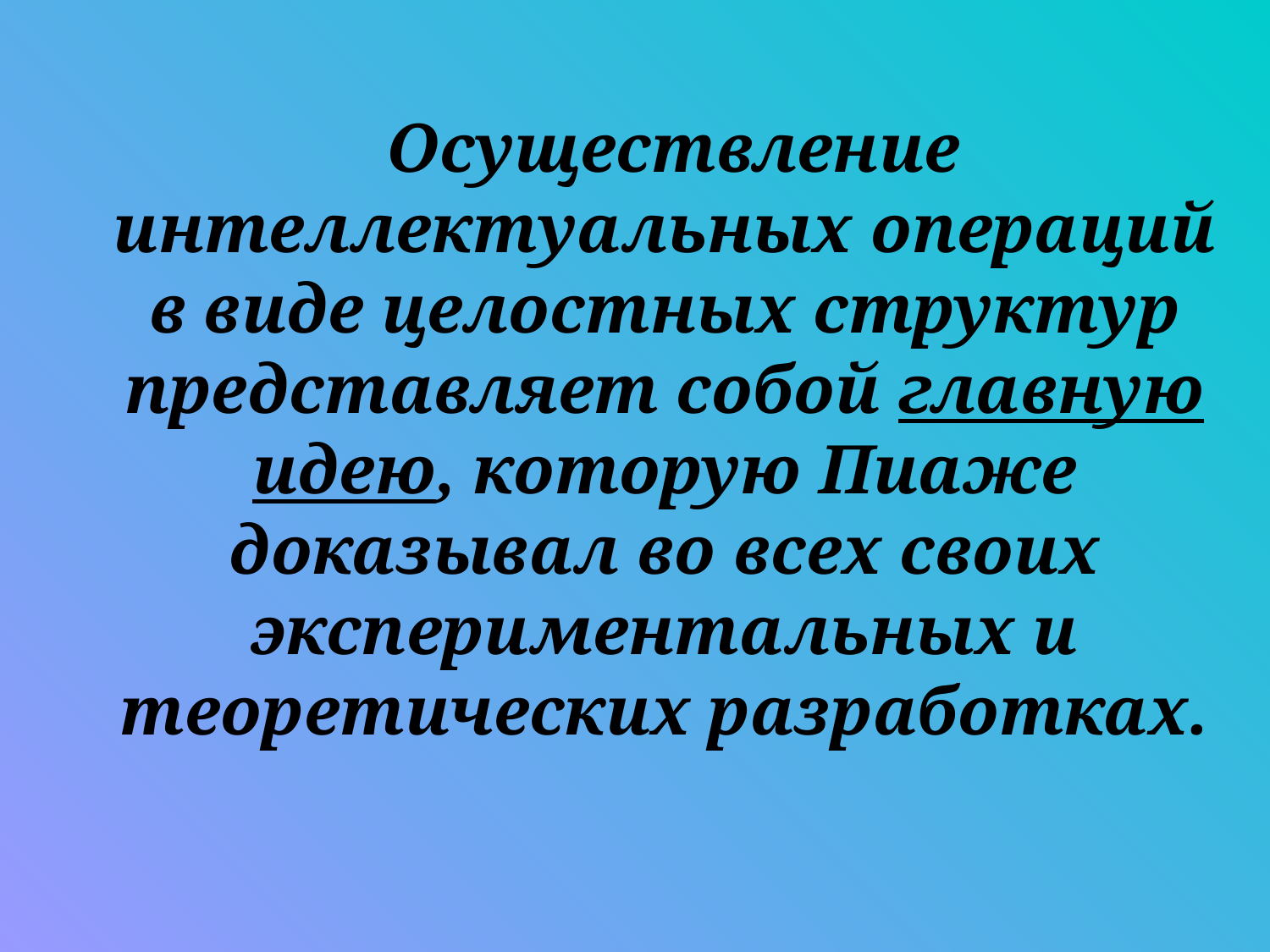

Осуществление интеллектуальных операций в виде целостных структур представляет собой главную идею, которую Пиаже доказывал во всех своих экспериментальных и теоретических разработках.